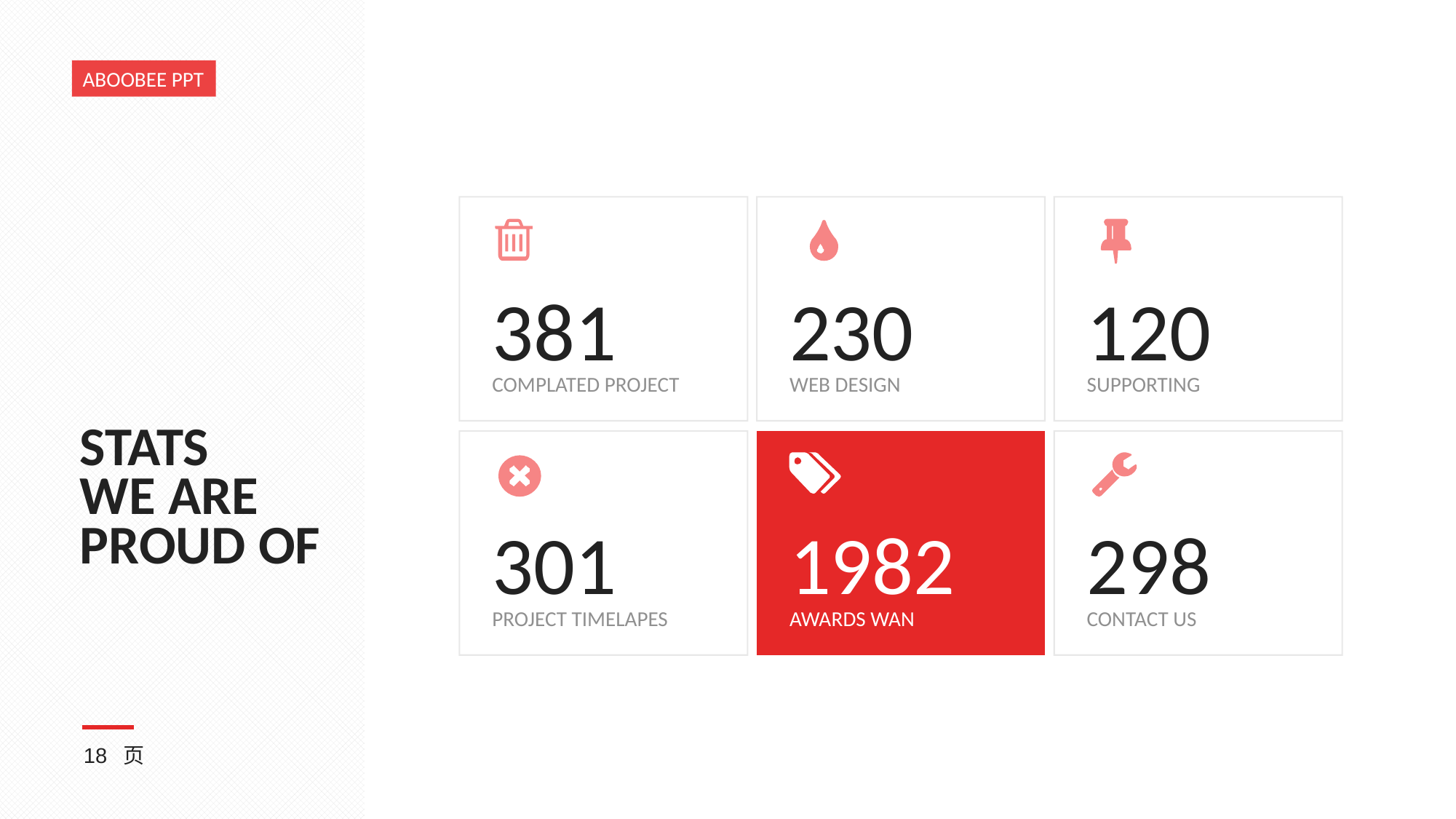

ABOOBEE PPT

381
COMPLATED PROJECT

230
WEB DESIGN

120
SUPPORTING

# STATS WE ARE PROUD OF

301
PROJECT TIMELAPES

1982
AWARDS WAN

298
CONTACT US